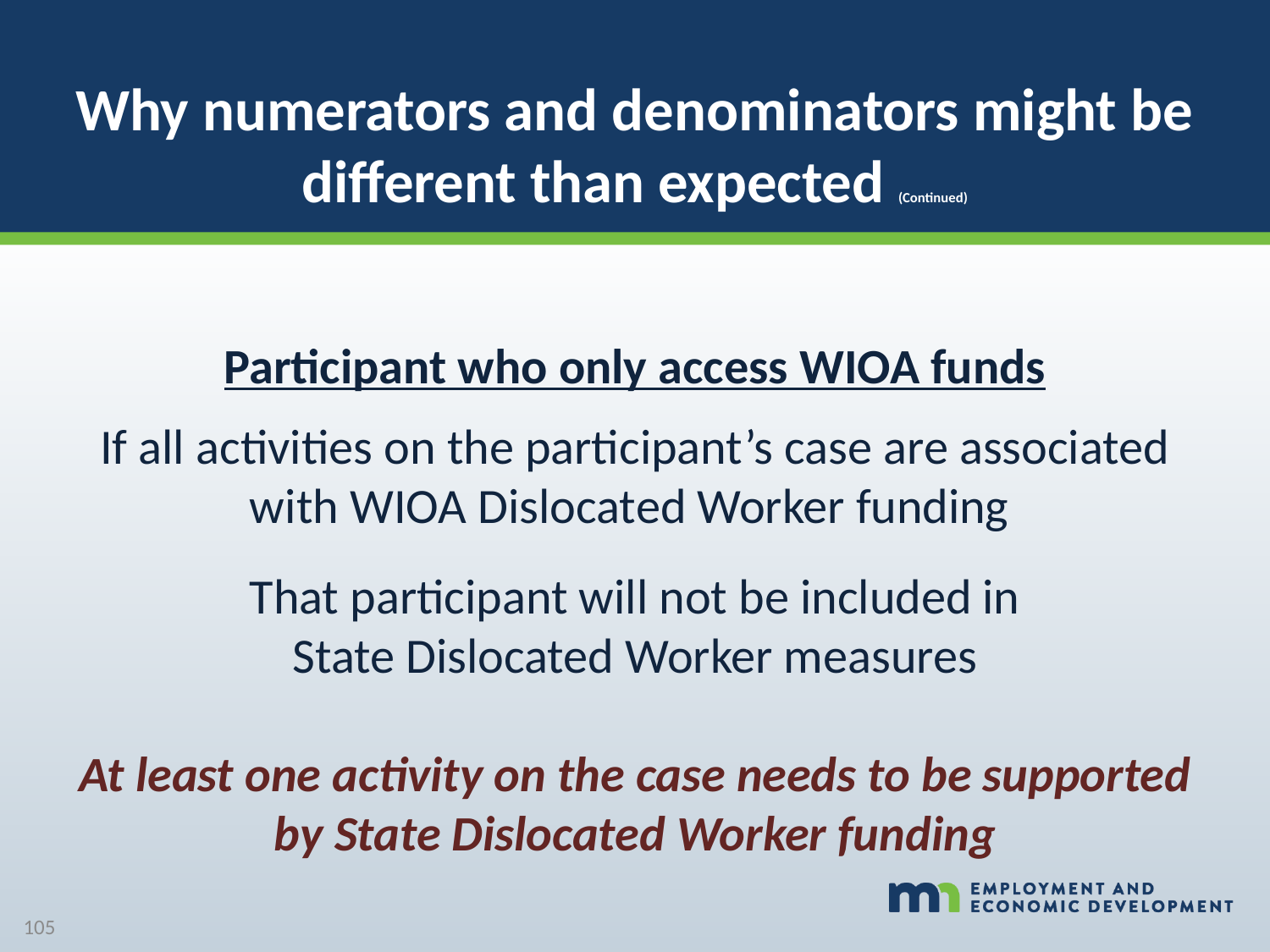

# Why numerators and denominators might be different than expected (Continued)
Participant who only access WIOA funds
If all activities on the participant’s case are associated with WIOA Dislocated Worker funding
That participant will not be included in
State Dislocated Worker measures

At least one activity on the case needs to be supported by State Dislocated Worker funding
105